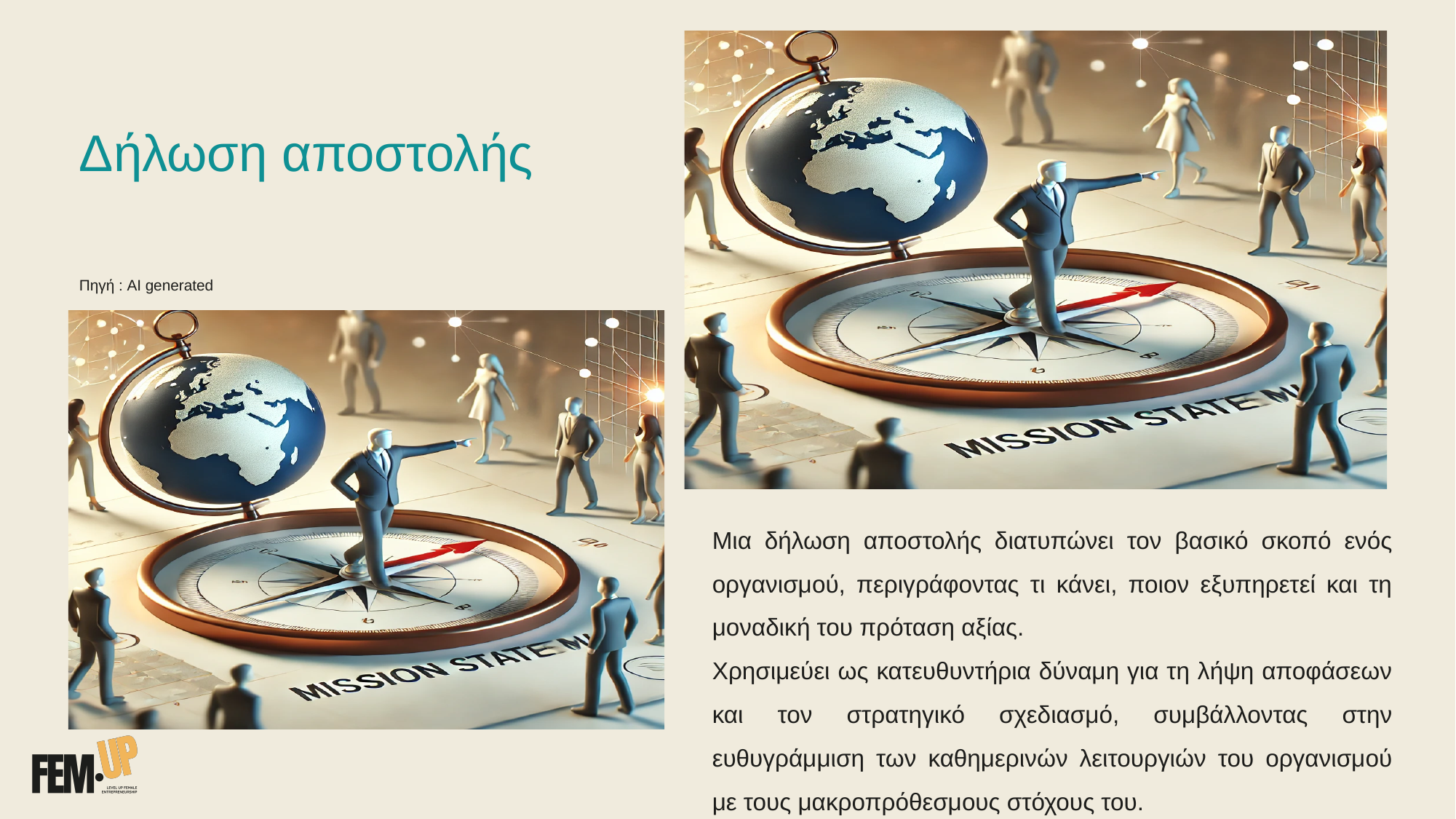

# Δήλωση αποστολής
Πηγή : AI generated
Μια δήλωση αποστολής διατυπώνει τον βασικό σκοπό ενός οργανισμού, περιγράφοντας τι κάνει, ποιον εξυπηρετεί και τη μοναδική του πρόταση αξίας.
Χρησιμεύει ως κατευθυντήρια δύναμη για τη λήψη αποφάσεων και τον στρατηγικό σχεδιασμό, συμβάλλοντας στην ευθυγράμμιση των καθημερινών λειτουργιών του οργανισμού με τους μακροπρόθεσμους στόχους του.